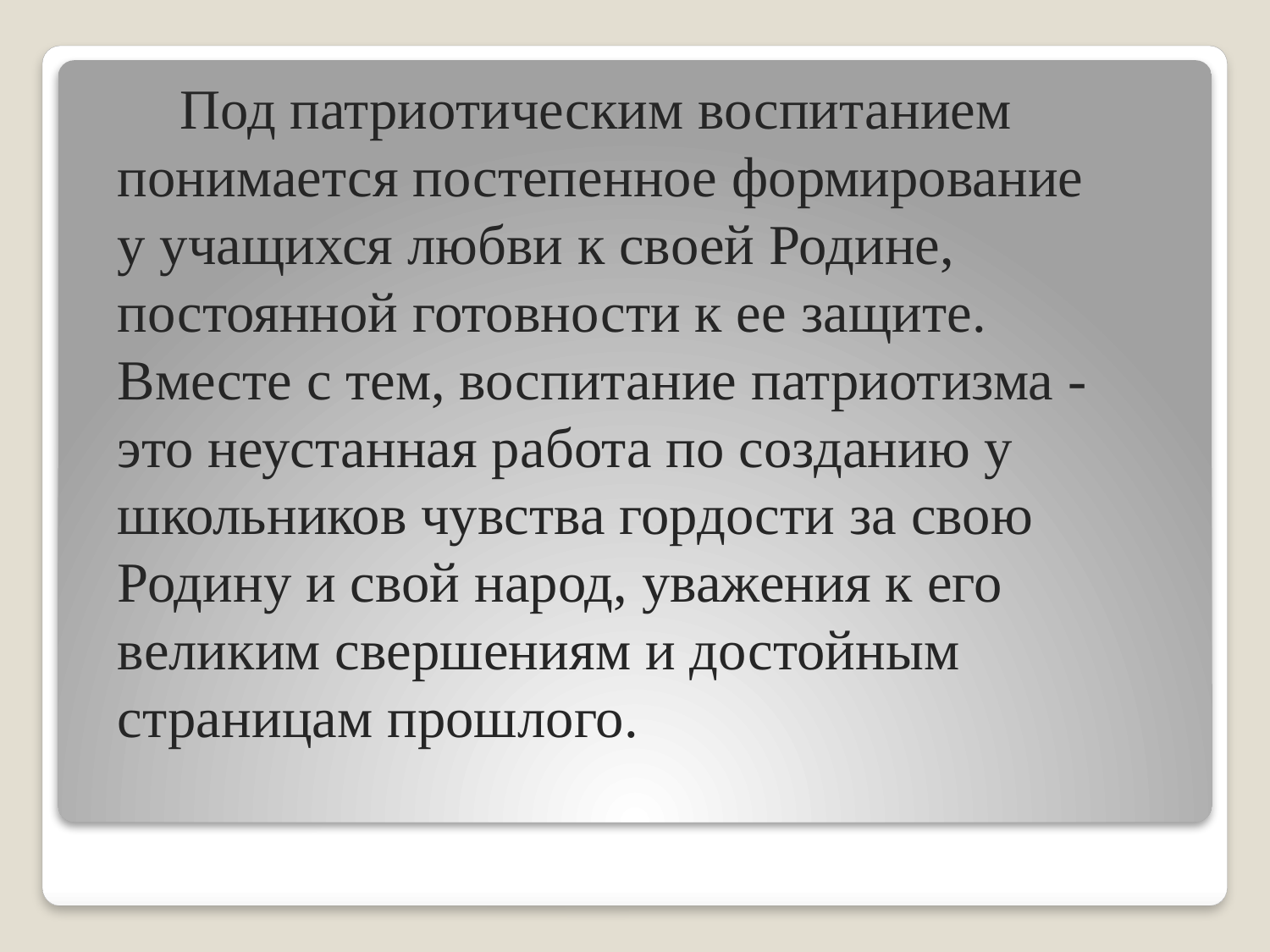

Под патриотическим воспитанием понимается постепенное формирование у учащихся любви к своей Родине, постоянной готовности к ее защите. Вместе с тем, воспитание патриотизма - это неустанная работа по созданию у школьников чувства гордости за свою Родину и свой народ, уважения к его великим свершениям и достойным страницам прошлого.